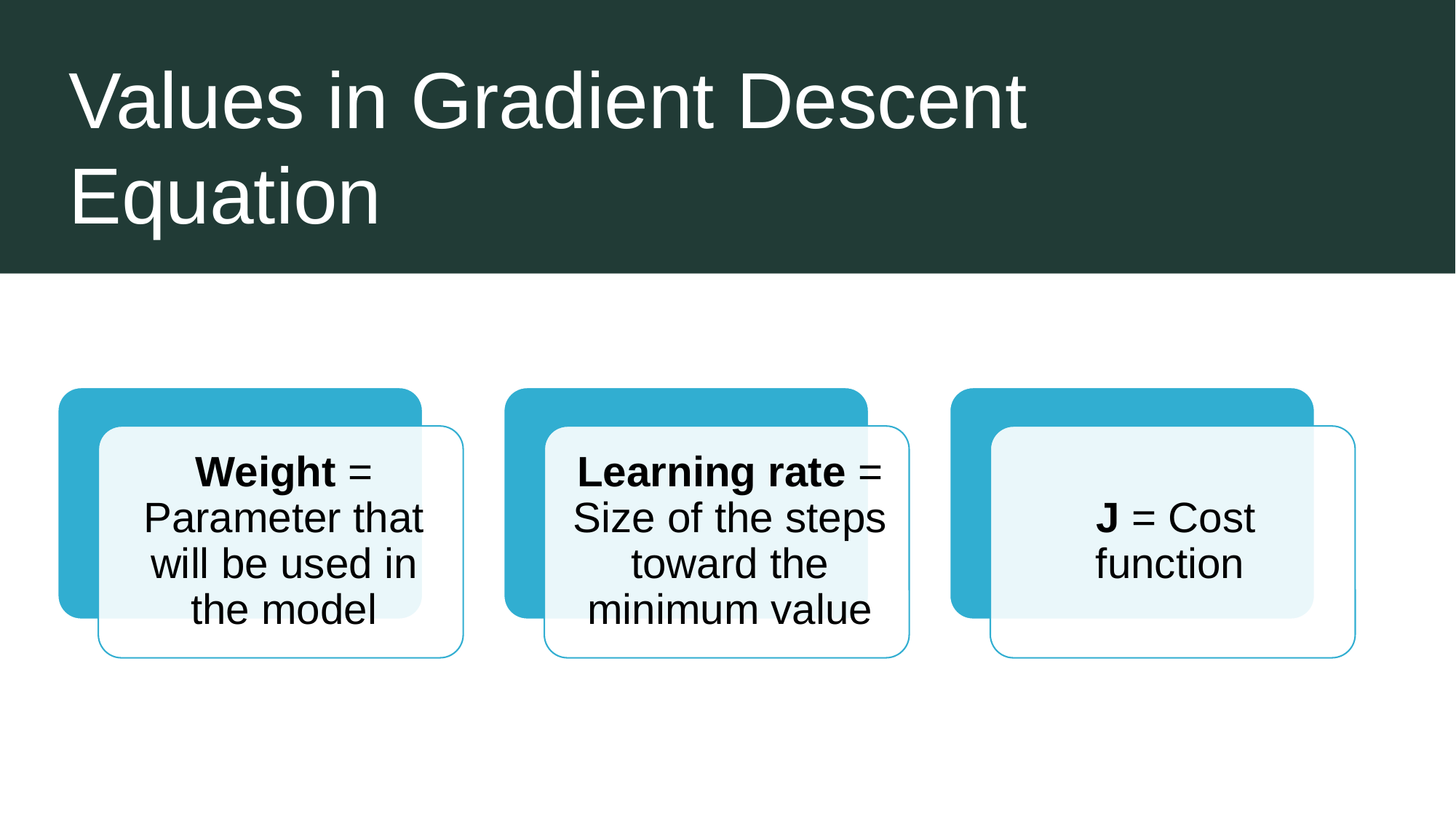

# Values in Gradient Descent Equation
Weight = Parameter that will be used in the model
Learning rate = Size of the steps toward the minimum value
J = Cost function